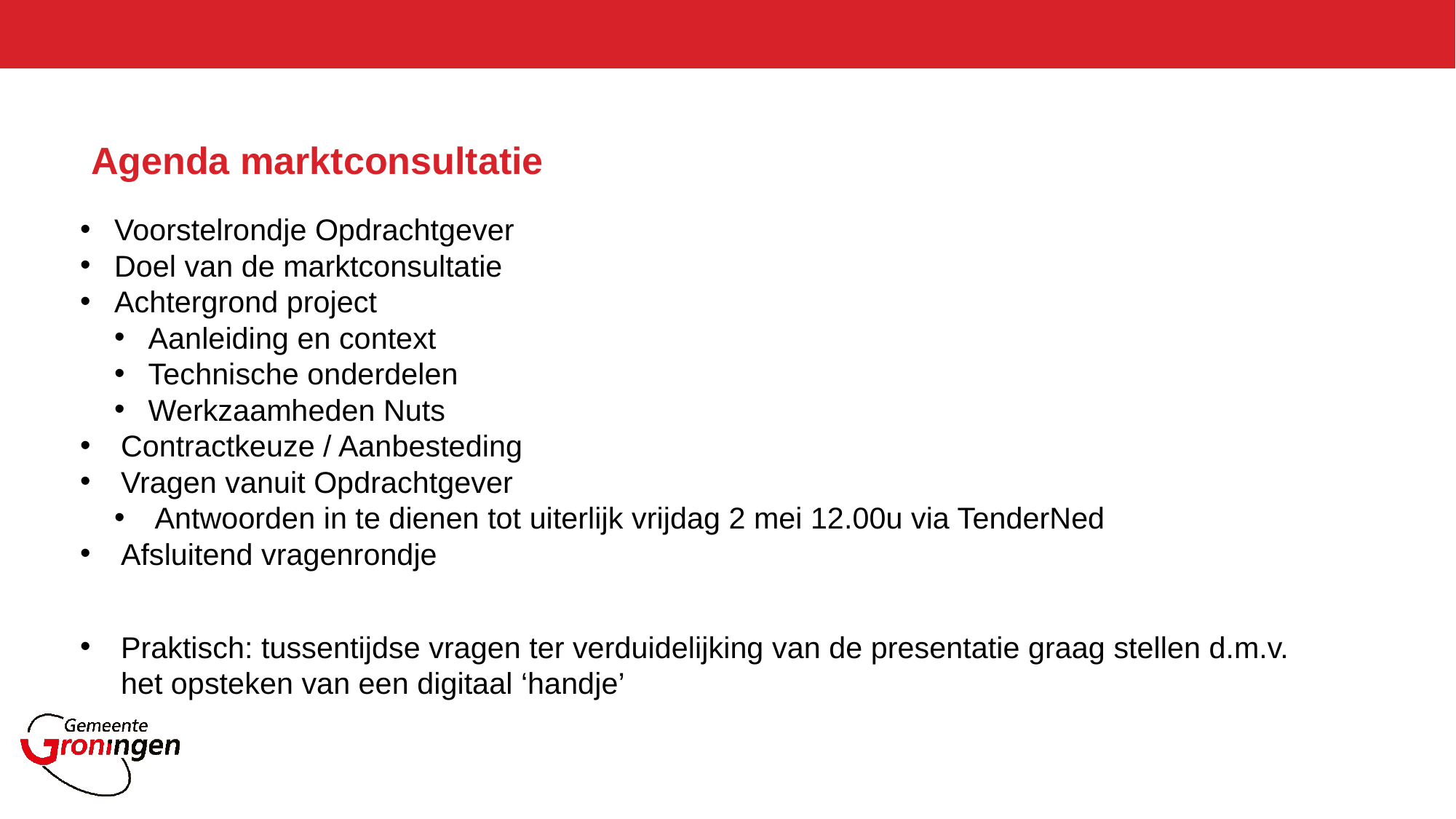

# Agenda marktconsultatie
Voorstelrondje Opdrachtgever
Doel van de marktconsultatie
Achtergrond project
Aanleiding en context
Technische onderdelen
Werkzaamheden Nuts
Contractkeuze / Aanbesteding
Vragen vanuit Opdrachtgever
Antwoorden in te dienen tot uiterlijk vrijdag 2 mei 12.00u via TenderNed
Afsluitend vragenrondje

Praktisch: tussentijdse vragen ter verduidelijking van de presentatie graag stellen d.m.v. het opsteken van een digitaal ‘handje’